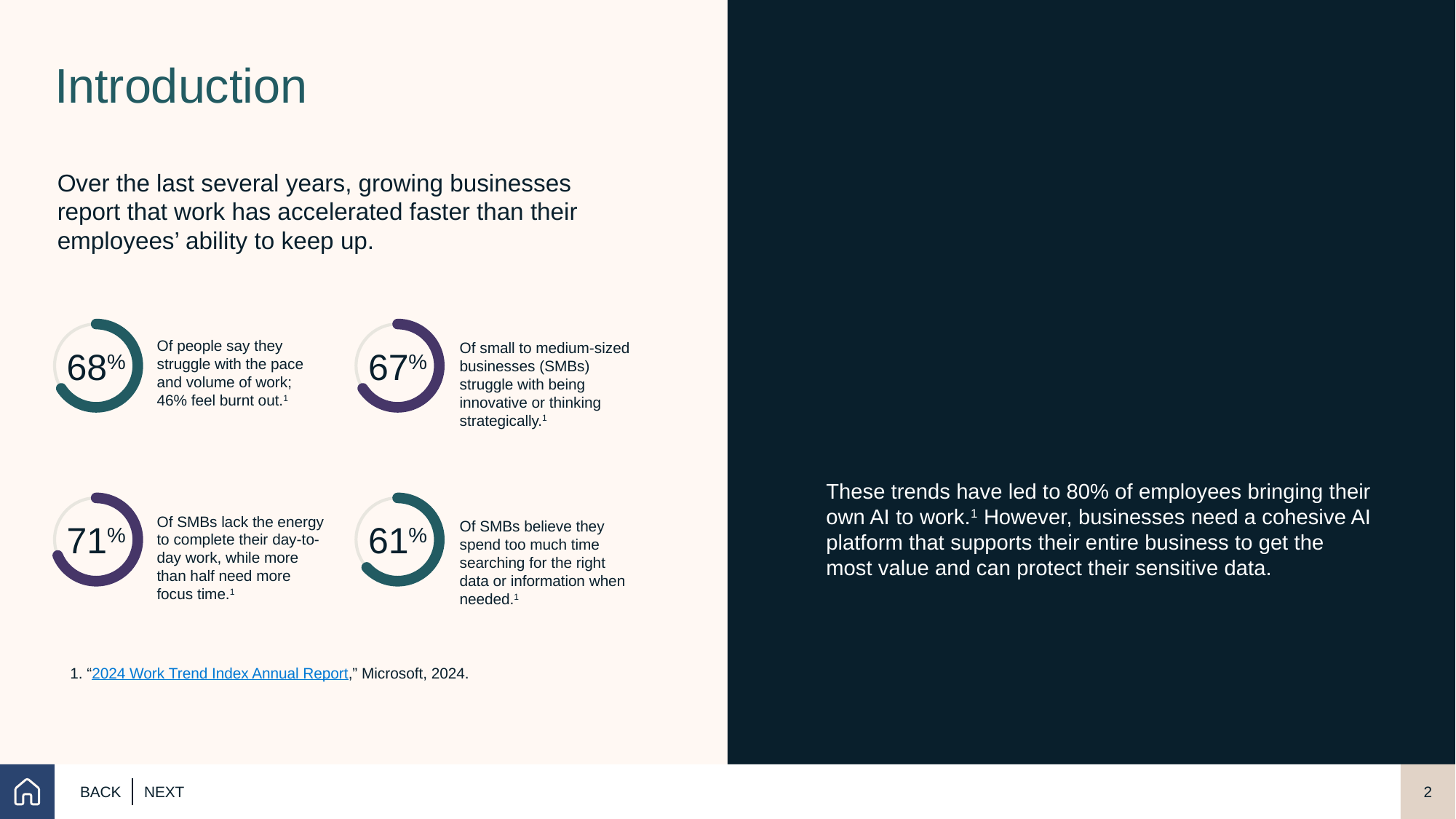

Introduction
80%
Over the last several years, growing businesses report that work has accelerated faster than their employees’ ability to keep up.

Of people say they struggle with the pace and volume of work; 46% feel burnt out.1
Of small to medium-sized businesses (SMBs) struggle with being innovative or thinking strategically.1
68%
67%
These trends have led to 80% of employees bringing their own AI to work.1 However, businesses need a cohesive AI platform that supports their entire business to get the most value and can protect their sensitive data.

Of SMBs lack the energy to complete their day-to-day work, while more than half need more focus time.1
Of SMBs believe they spend too much time searching for the right data or information when needed.1
71%
61%
1. “2024 Work Trend Index Annual Report,” Microsoft, 2024.

2
BACK
NEXT